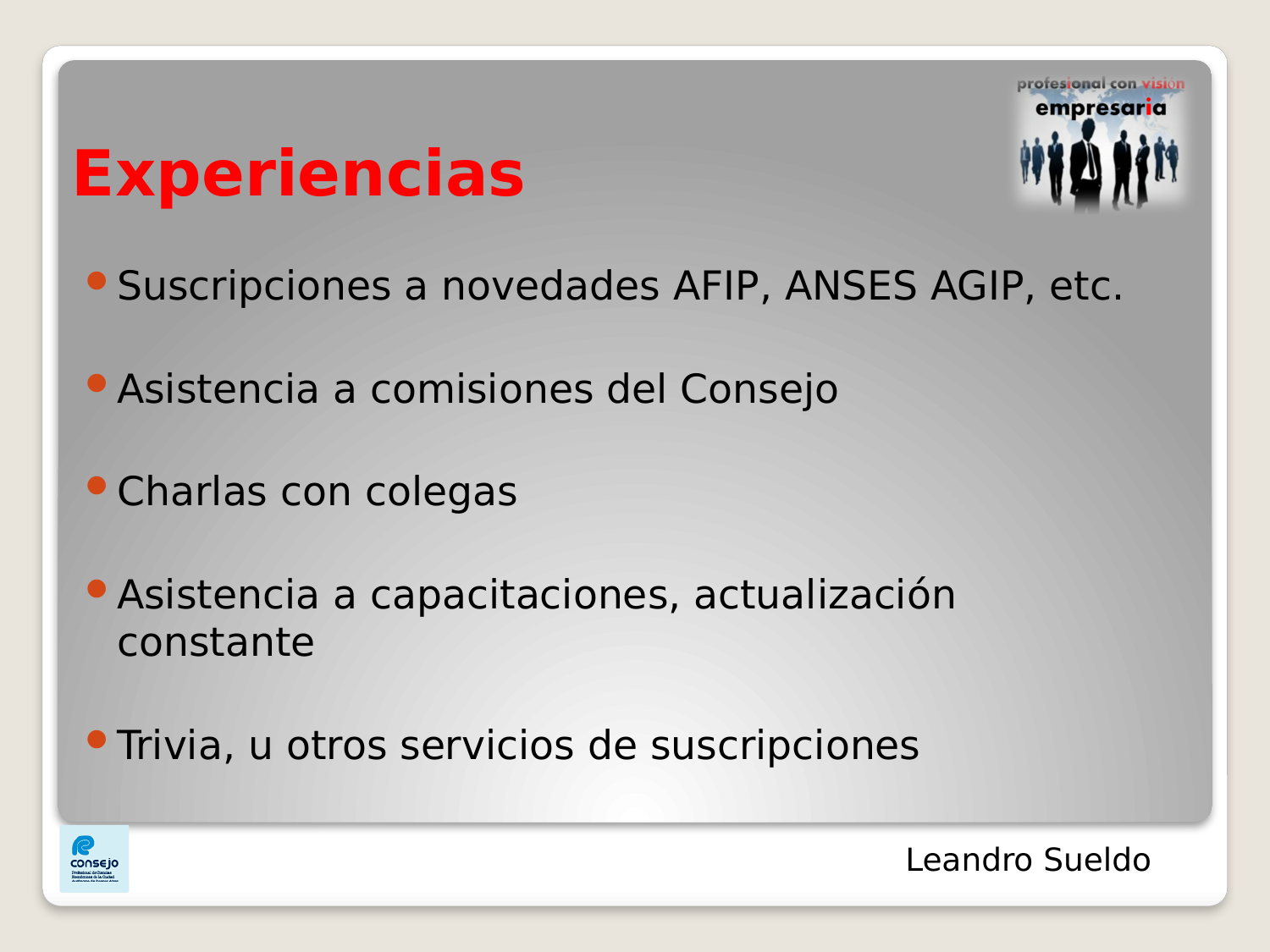

# Experiencias
Suscripciones a novedades AFIP, ANSES AGIP, etc.

Asistencia a comisiones del Consejo

Charlas con colegas

Asistencia a capacitaciones, actualización constante

Trivia, u otros servicios de suscripciones

Leandro Sueldo